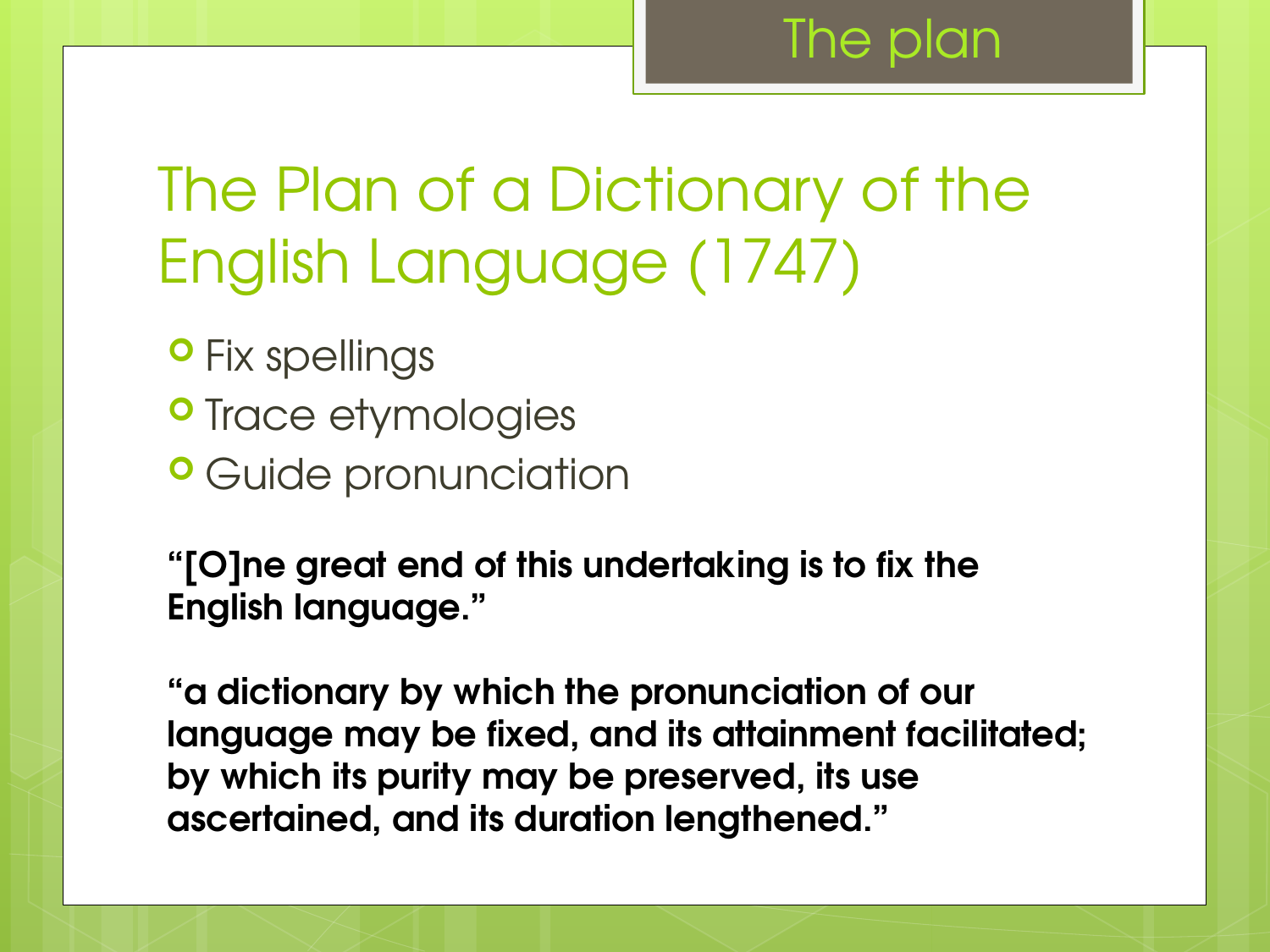

The plan
# The Plan of a Dictionary of the English Language (1747)
Fix spellings
Trace etymologies
Guide pronunciation
“[O]ne great end of this undertaking is to fix the English language.”

“a dictionary by which the pronunciation of our language may be fixed, and its attainment facilitated; by which its purity may be preserved, its use ascertained, and its duration lengthened.”